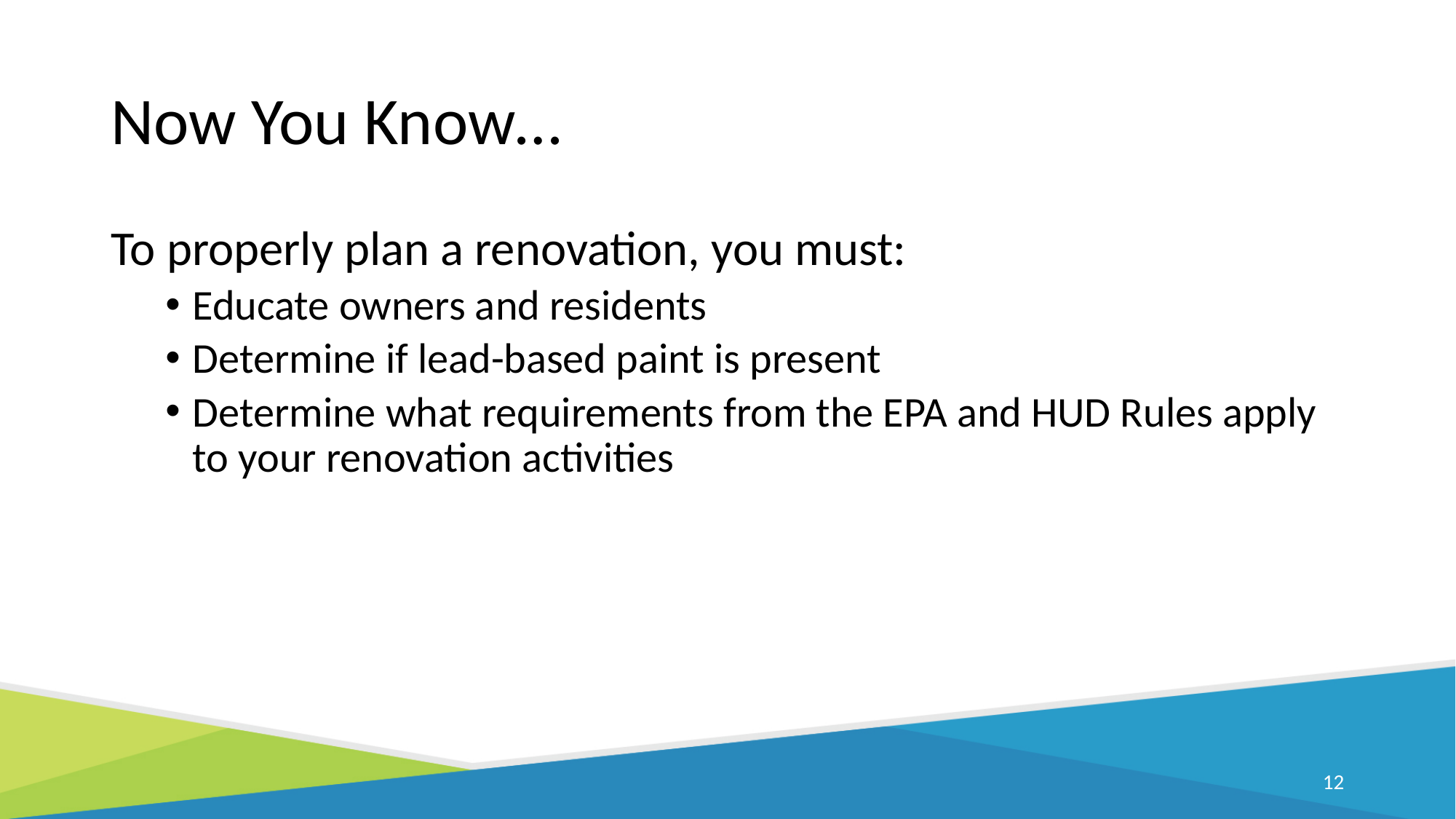

# Now You Know…
To properly plan a renovation, you must:
Educate owners and residents
Determine if lead-based paint is present
Determine what requirements from the EPA and HUD Rules apply to your renovation activities

12